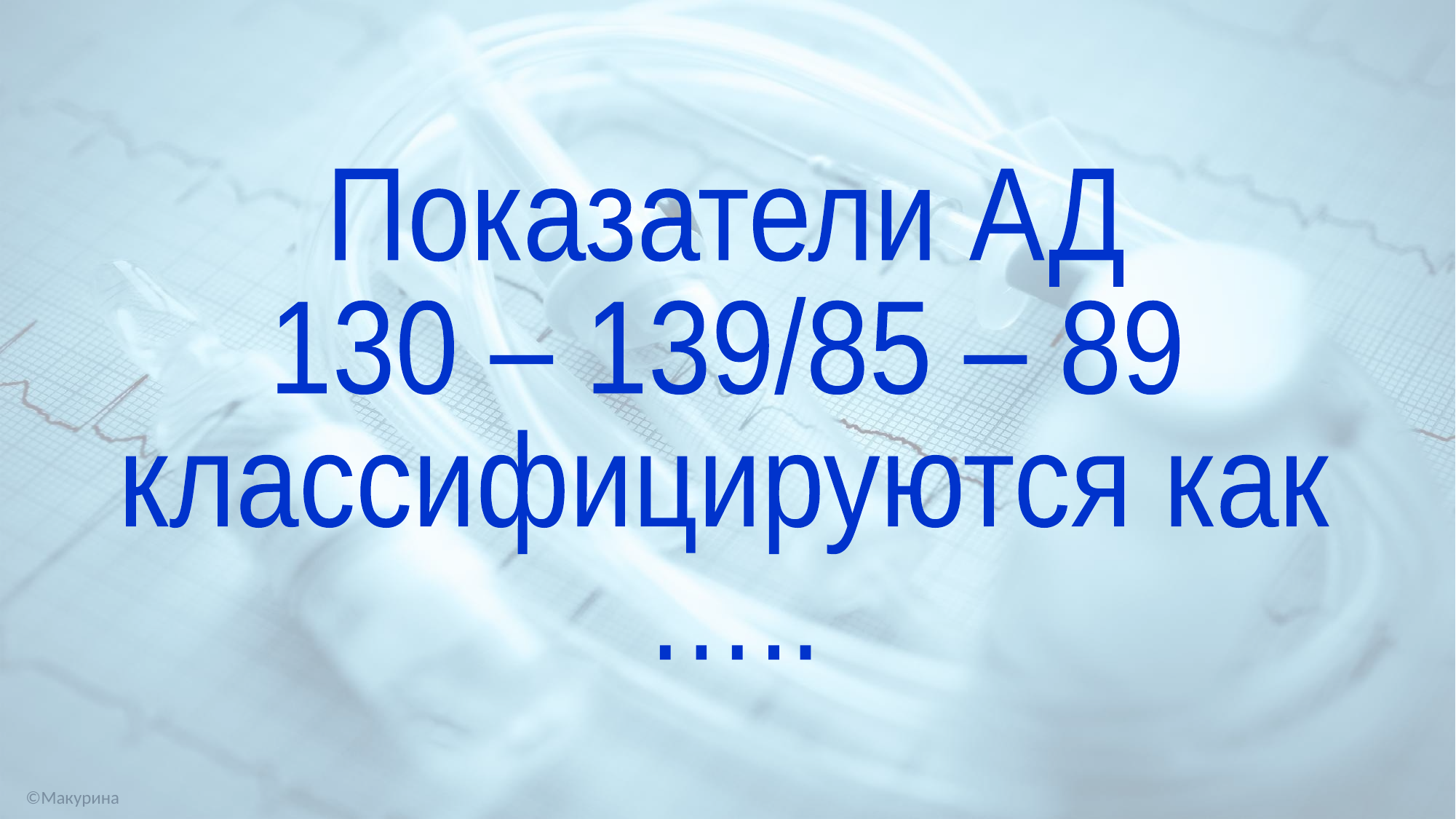

Показатели АД
130 – 139/85 – 89
классифицируются как
…..